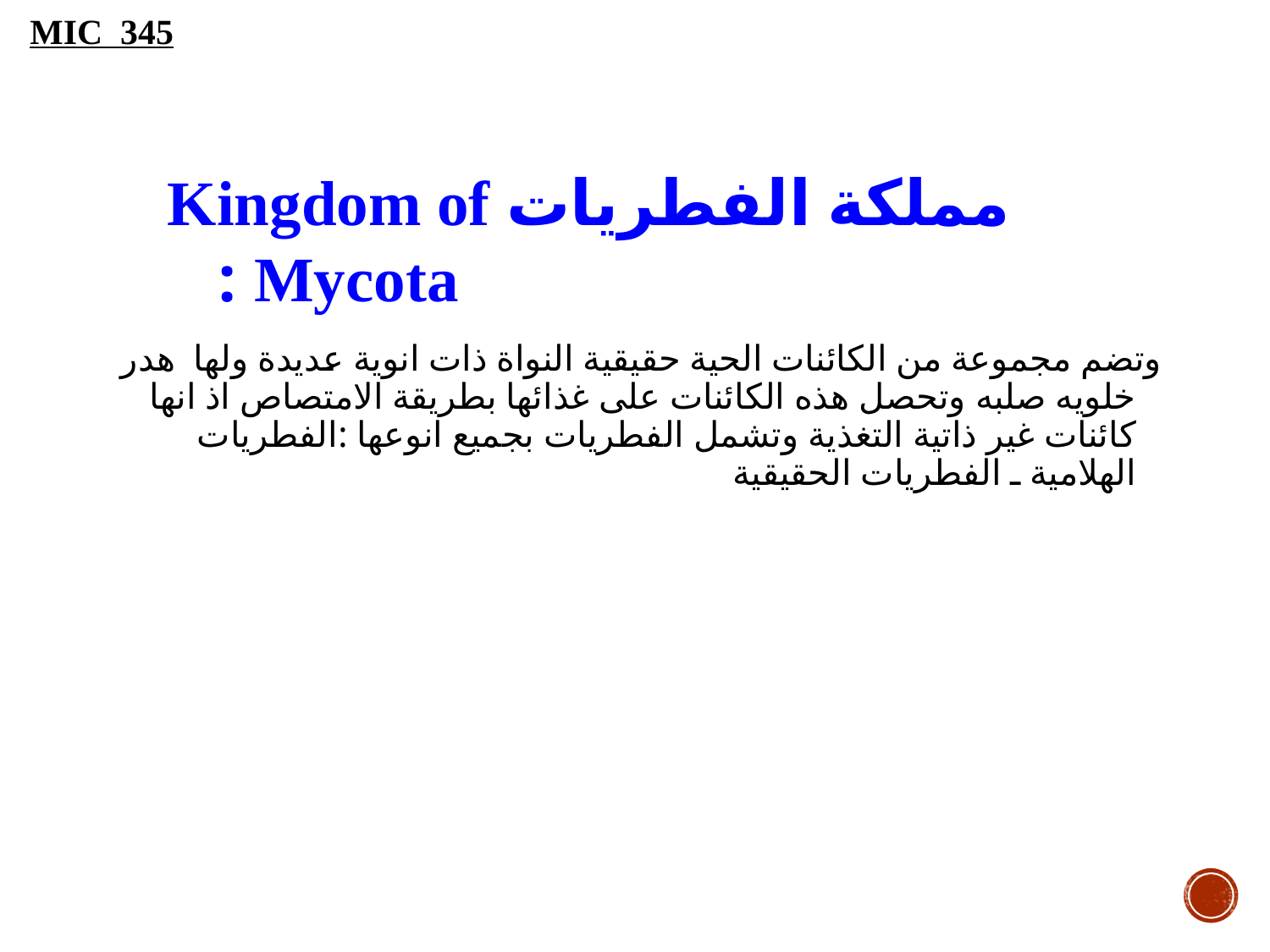

MIC  345
 مملكة الفطريات Kingdom of Mycota :
وتضم مجموعة من الكائنات الحية حقيقية النواة ذات انوية عديدة ولها  هدر خلويه صلبه وتحصل هذه الكائنات على غذائها بطريقة الامتصاص اذ انها كائنات غير ذاتية التغذية وتشمل الفطريات بجميع انوعها :الفطريات الهلامية ـ الفطريات الحقيقية